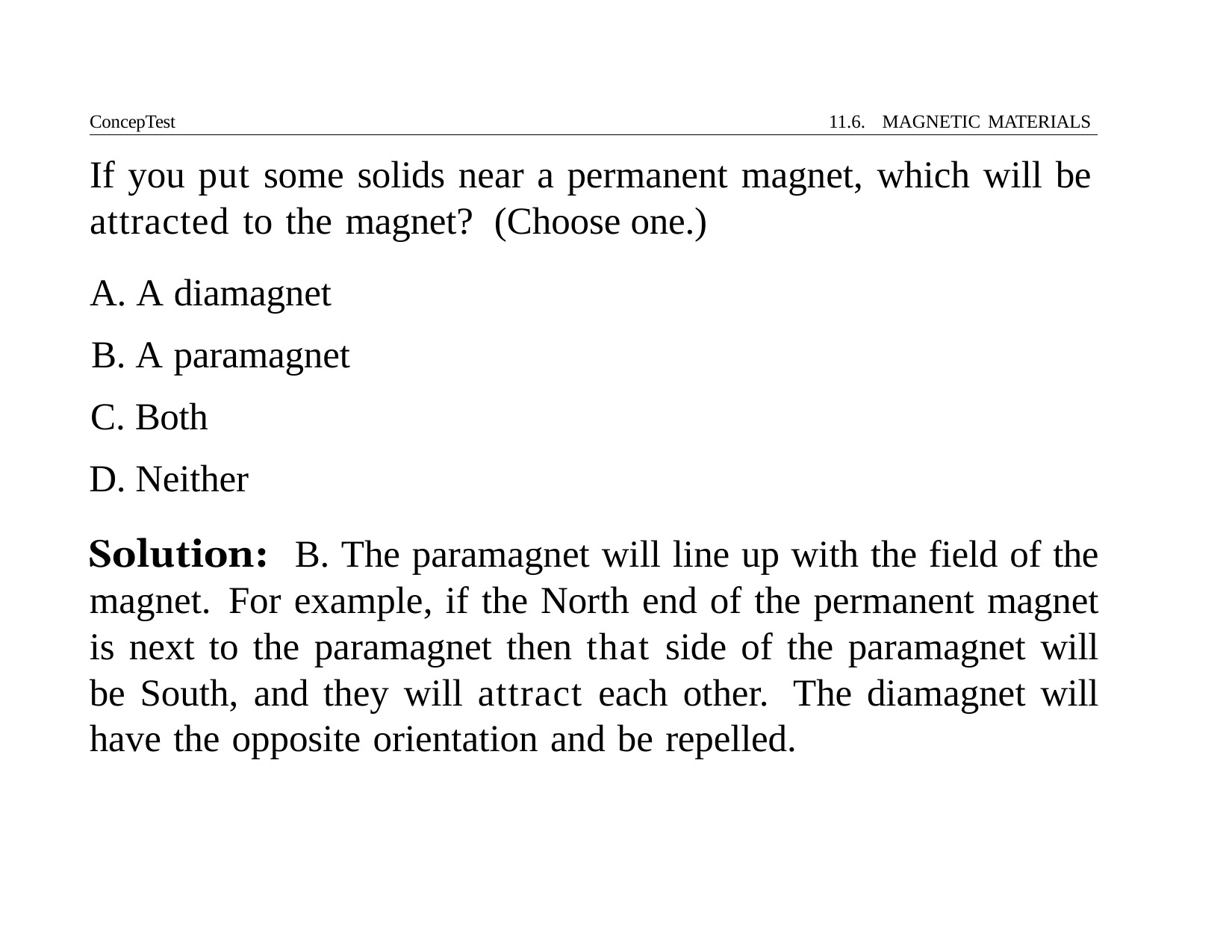

ConcepTest	11.6.  MAGNETIC MATERIALS

# If you put some solids near a permanent magnet, which will be attracted to the magnet?	(Choose one.)
A. A diamagnet
B. A paramagnet
C. Both
D. Neither
Solution:  B. The paramagnet will line up with the field of the magnet. For example, if the North end of the permanent magnet is next to the paramagnet then that side of the paramagnet will be South, and they will attract each other.  The diamagnet will have the opposite orientation and be repelled.